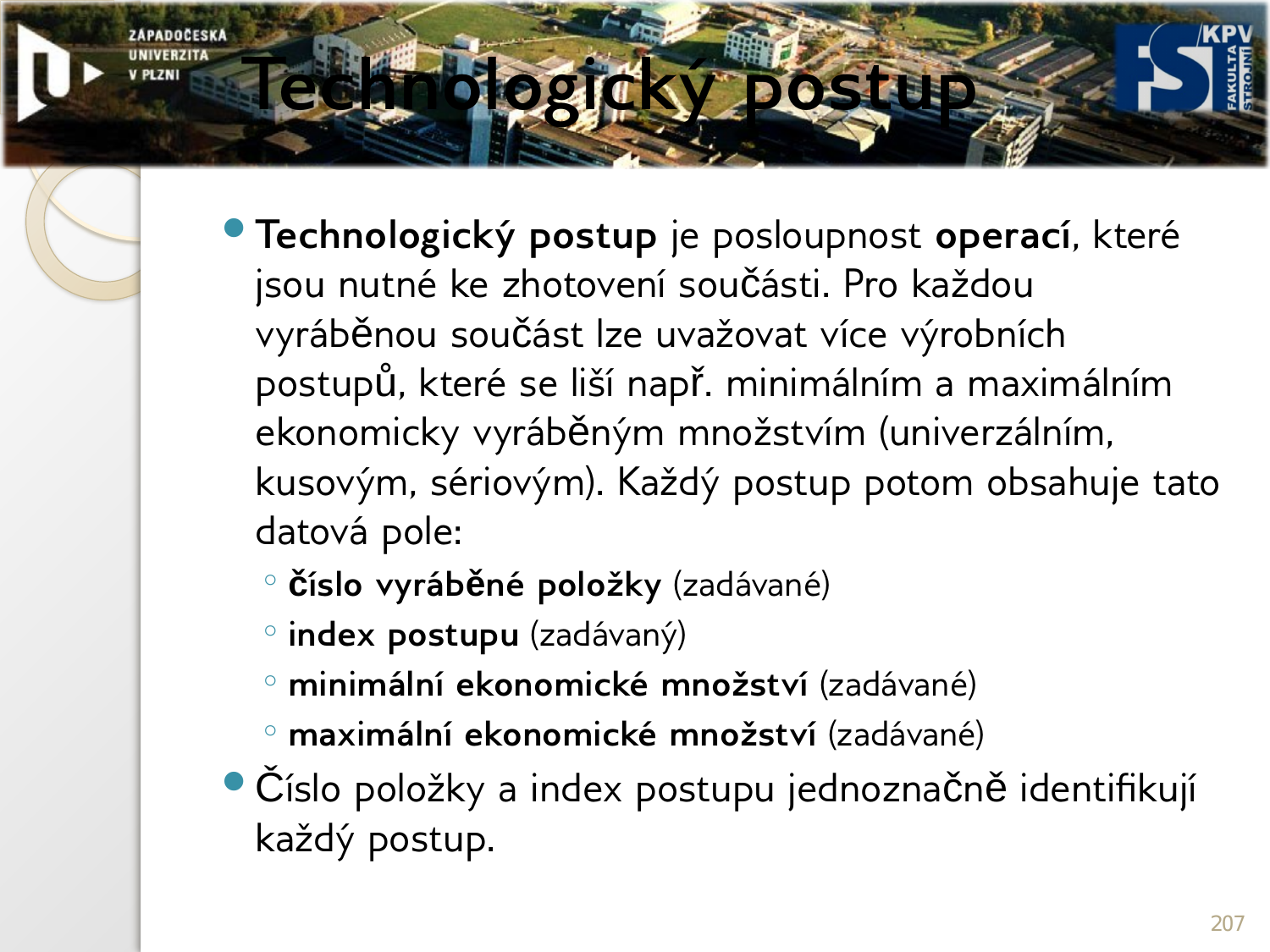

# Technologický postup
Technologický postup je posloupnost operací, které jsou nutné ke zhotovení součásti. Pro každou vyráběnou součást lze uvažovat více výrobních postupů, které se liší např. minimálním a maximálním ekonomicky vyráběným množstvím (univerzálním, kusovým, sériovým). Každý postup potom obsahuje tato datová pole:
číslo vyráběné položky (zadávané)
index postupu (zadávaný)
minimální ekonomické množství (zadávané)
maximální ekonomické množství (zadávané)
Číslo položky a index postupu jednoznačně identifikují každý postup.
207